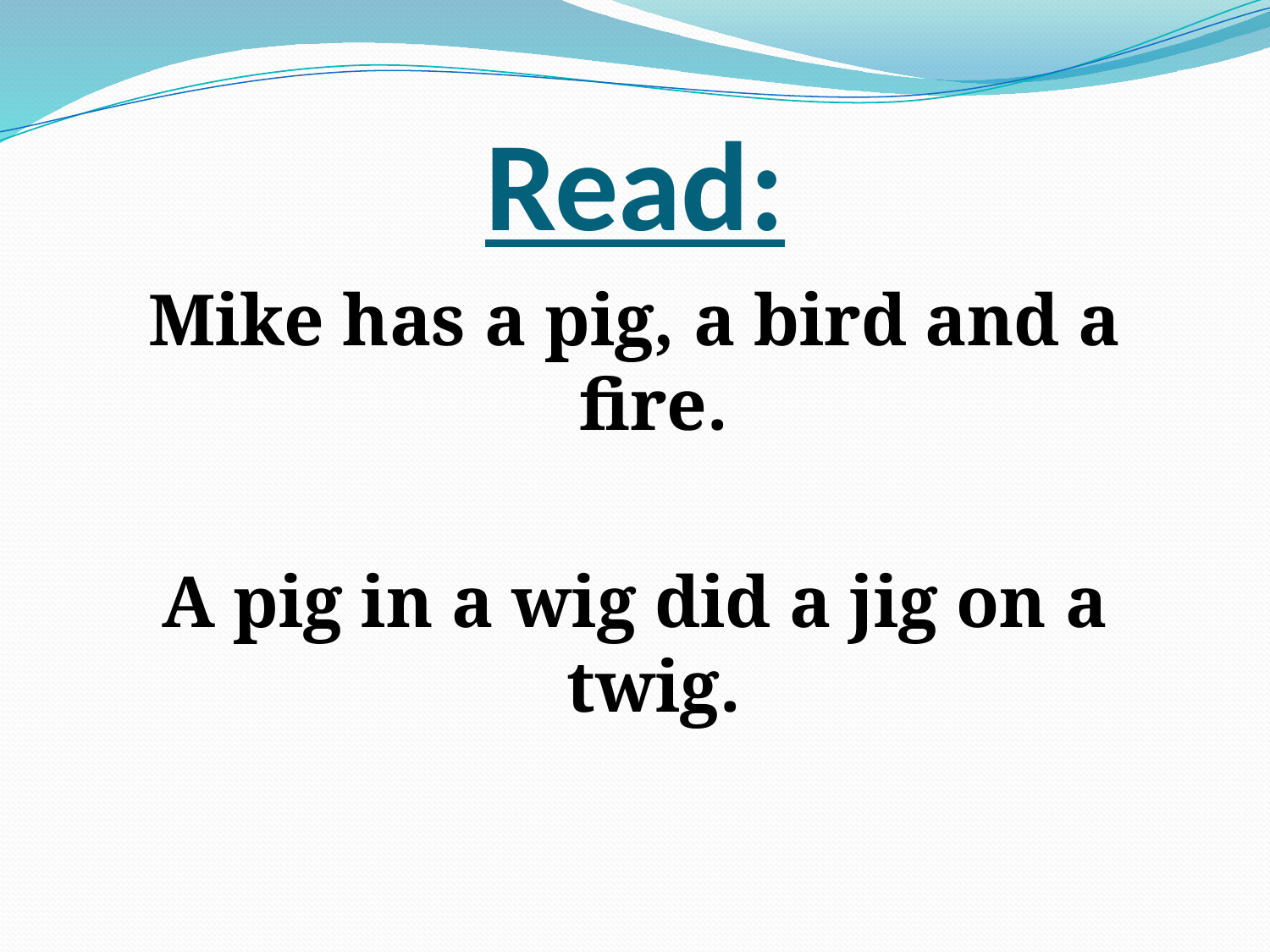

# Read:
Mike has a pig, a bird and a fire.

A pig in a wig did a jig on a twig.